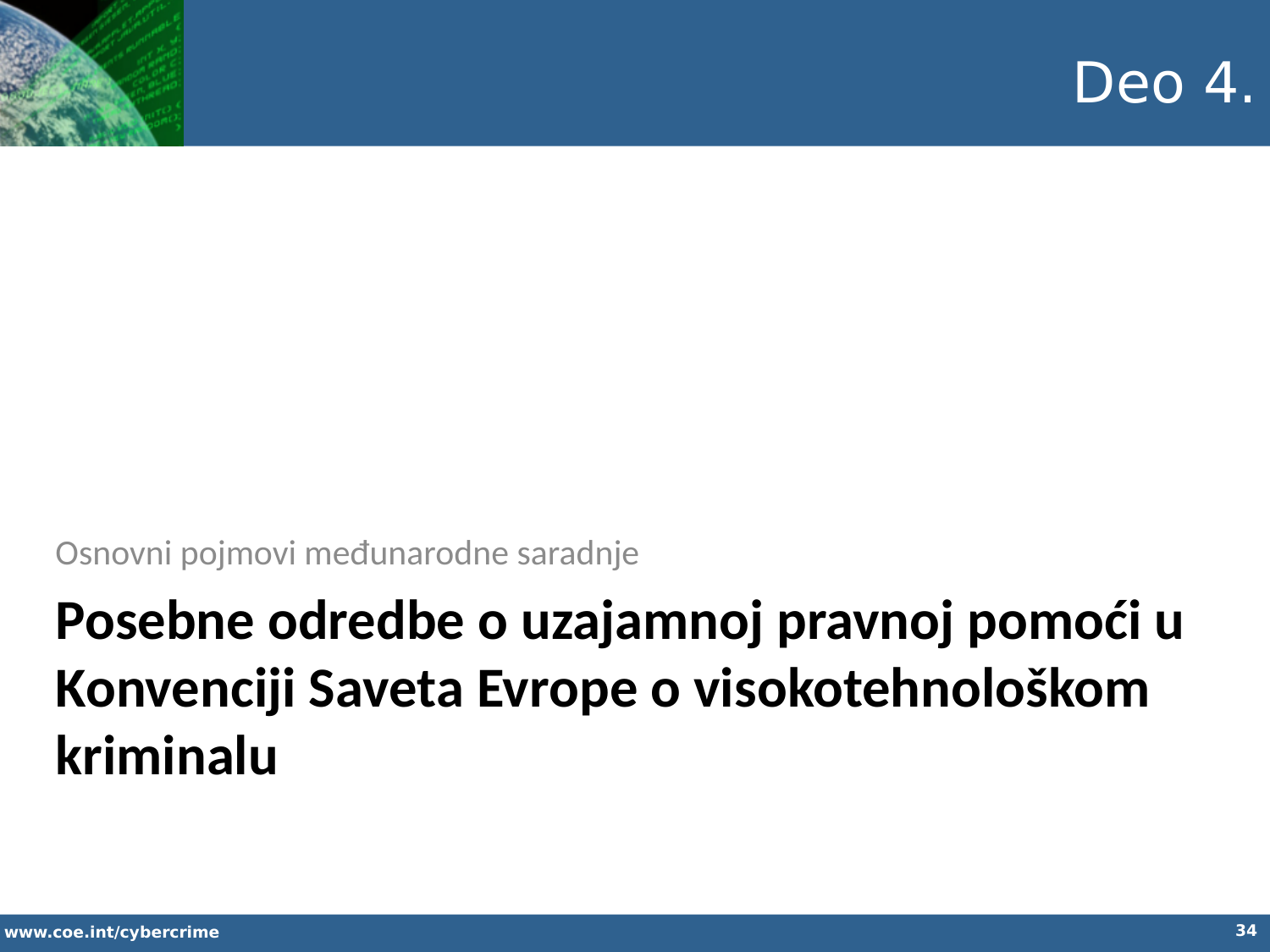

Deo 4.
Osnovni pojmovi međunarodne saradnje
Posebne odredbe o uzajamnoj pravnoj pomoći u Konvenciji Saveta Evrope o visokotehnološkom kriminalu
34